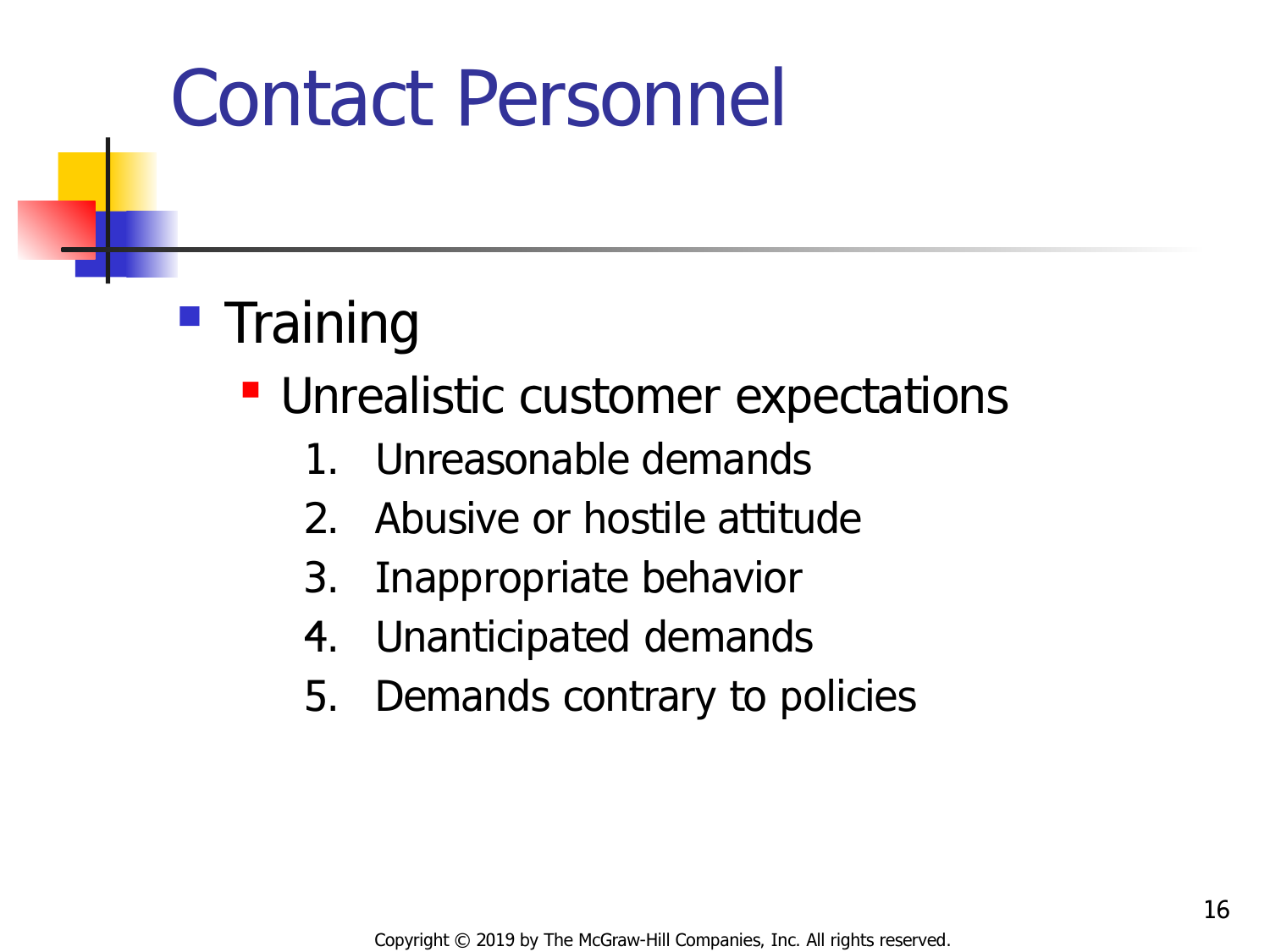

# Contact Personnel
Training
Unrealistic customer expectations
Unreasonable demands
Abusive or hostile attitude
Inappropriate behavior
Unanticipated demands
Demands contrary to policies
16
Copyright © 2019 by The McGraw-Hill Companies, Inc. All rights reserved.